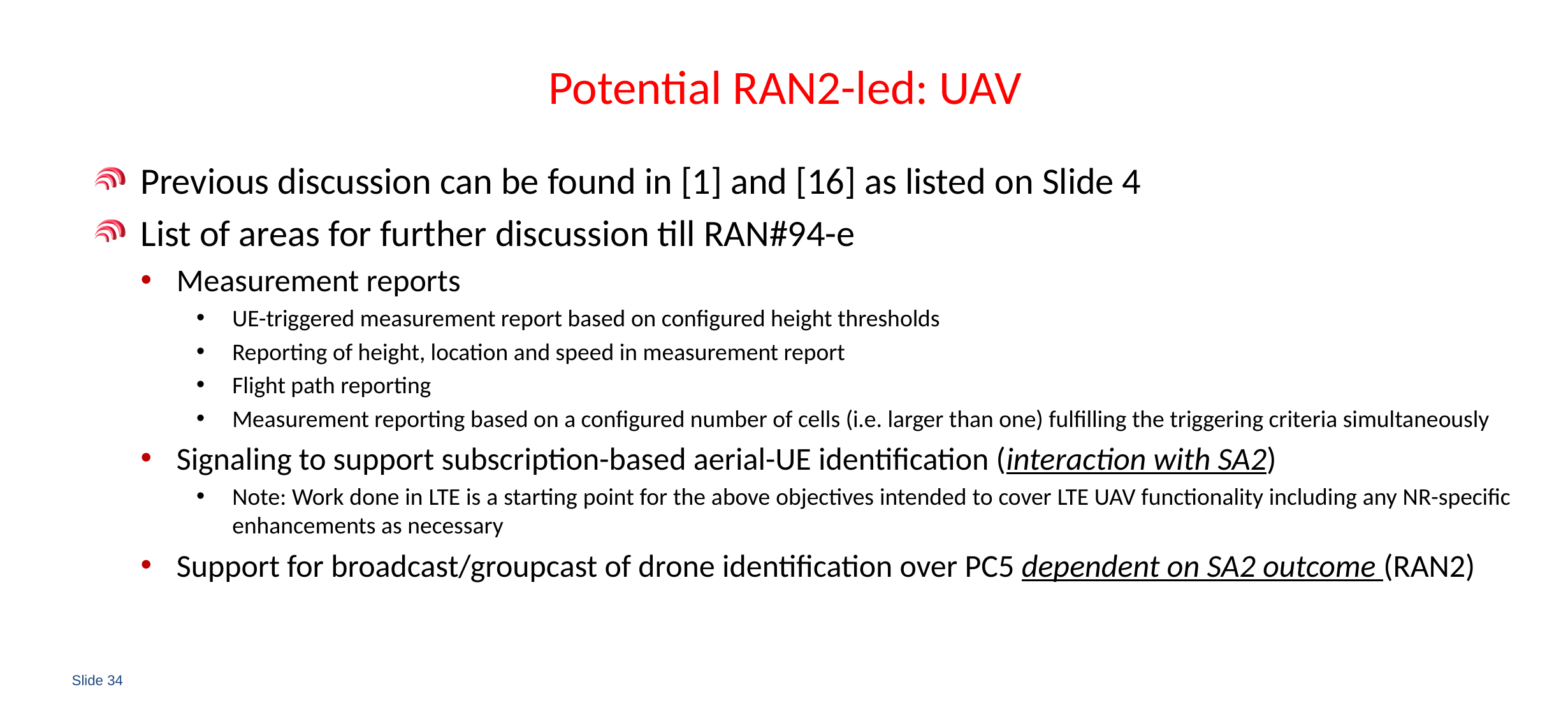

# Potential RAN2-led: UAV
Previous discussion can be found in [1] and [16] as listed on Slide 4
List of areas for further discussion till RAN#94-e
Measurement reports
UE-triggered measurement report based on configured height thresholds
Reporting of height, location and speed in measurement report
Flight path reporting
Measurement reporting based on a configured number of cells (i.e. larger than one) fulfilling the triggering criteria simultaneously
Signaling to support subscription-based aerial-UE identification (interaction with SA2)
Note: Work done in LTE is a starting point for the above objectives intended to cover LTE UAV functionality including any NR-specific enhancements as necessary
Support for broadcast/groupcast of drone identification over PC5 dependent on SA2 outcome (RAN2)